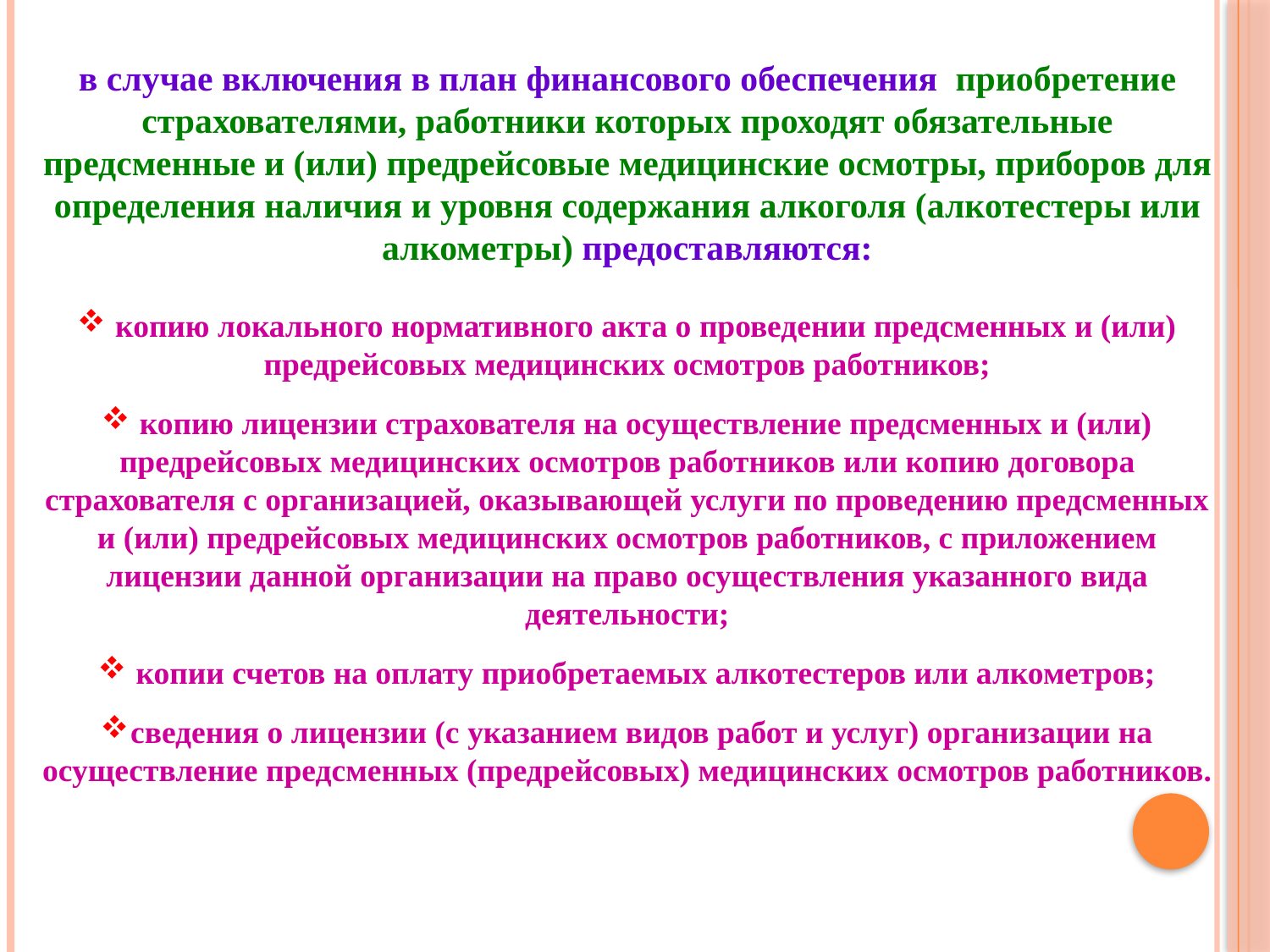

в случае включения в план финансового обеспечения  приобретение страхователями, работники которых проходят обязательные предсменные и (или) предрейсовые медицинские осмотры, приборов для определения наличия и уровня содержания алкоголя (алкотестеры или алкометры) предоставляются:

 копию локального нормативного акта о проведении предсменных и (или) предрейсовых медицинских осмотров работников;

 копию лицензии страхователя на осуществление предсменных и (или) предрейсовых медицинских осмотров работников или копию договора страхователя с организацией, оказывающей услуги по проведению предсменных и (или) предрейсовых медицинских осмотров работников, с приложением лицензии данной организации на право осуществления указанного вида деятельности;

 копии счетов на оплату приобретаемых алкотестеров или алкометров;

сведения о лицензии (с указанием видов работ и услуг) организации на осуществление предсменных (предрейсовых) медицинских осмотров работников.